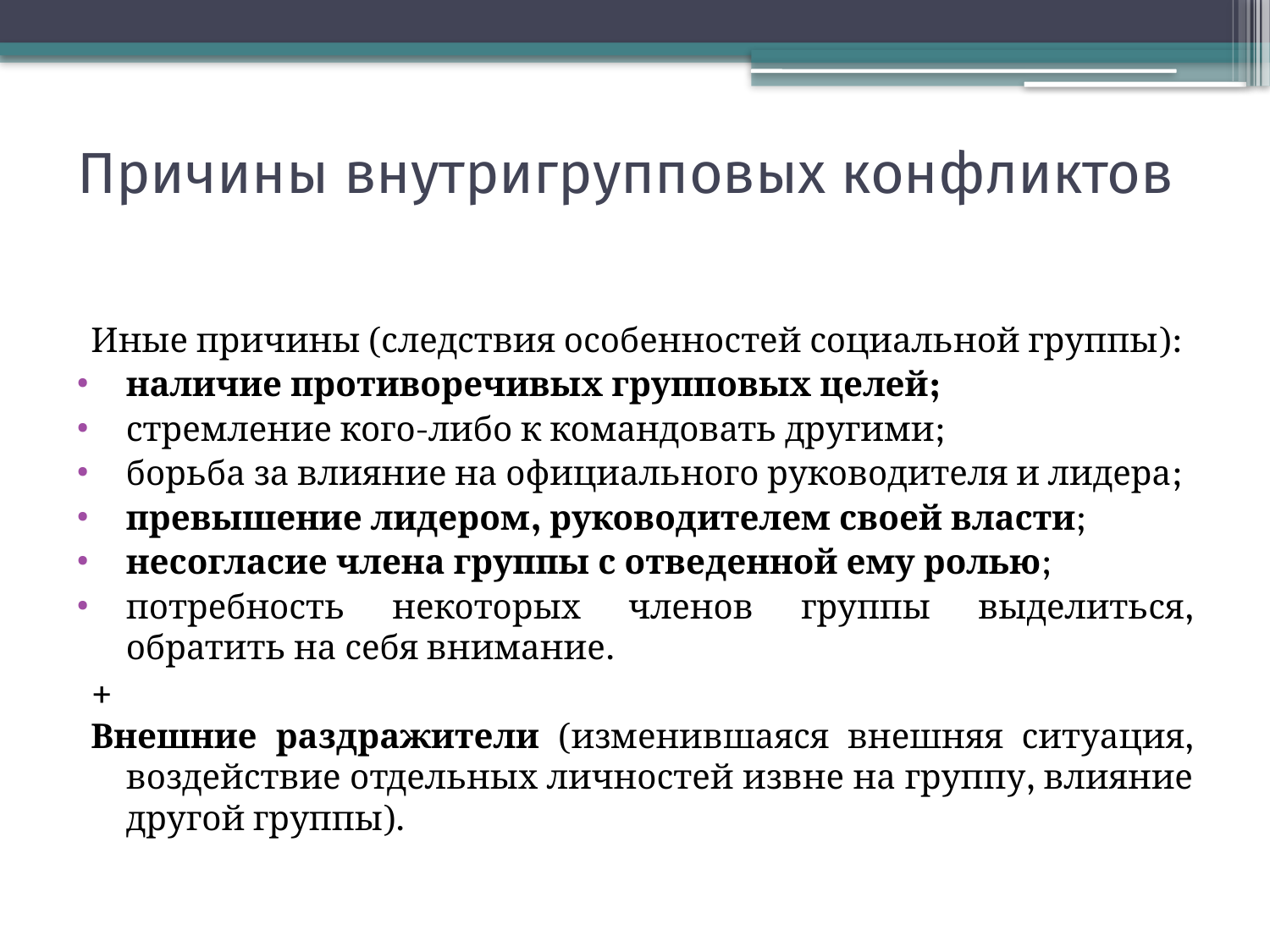

# Причины внутригрупповых конфликтов
Иные причины (следствия особенностей социальной группы):
наличие противоречивых групповых целей;
стремление кого-либо к командовать другими;
борьба за влияние на официального руководителя и лидера;
превышение лидером, руководителем своей власти;
несогласие члена группы с отведенной ему ролью;
потребность некоторых членов группы выделиться, обратить на себя внимание.
+
Внешние раздражители (изменившаяся внешняя ситуация, воздействие отдельных личностей извне на группу, влияние другой группы).